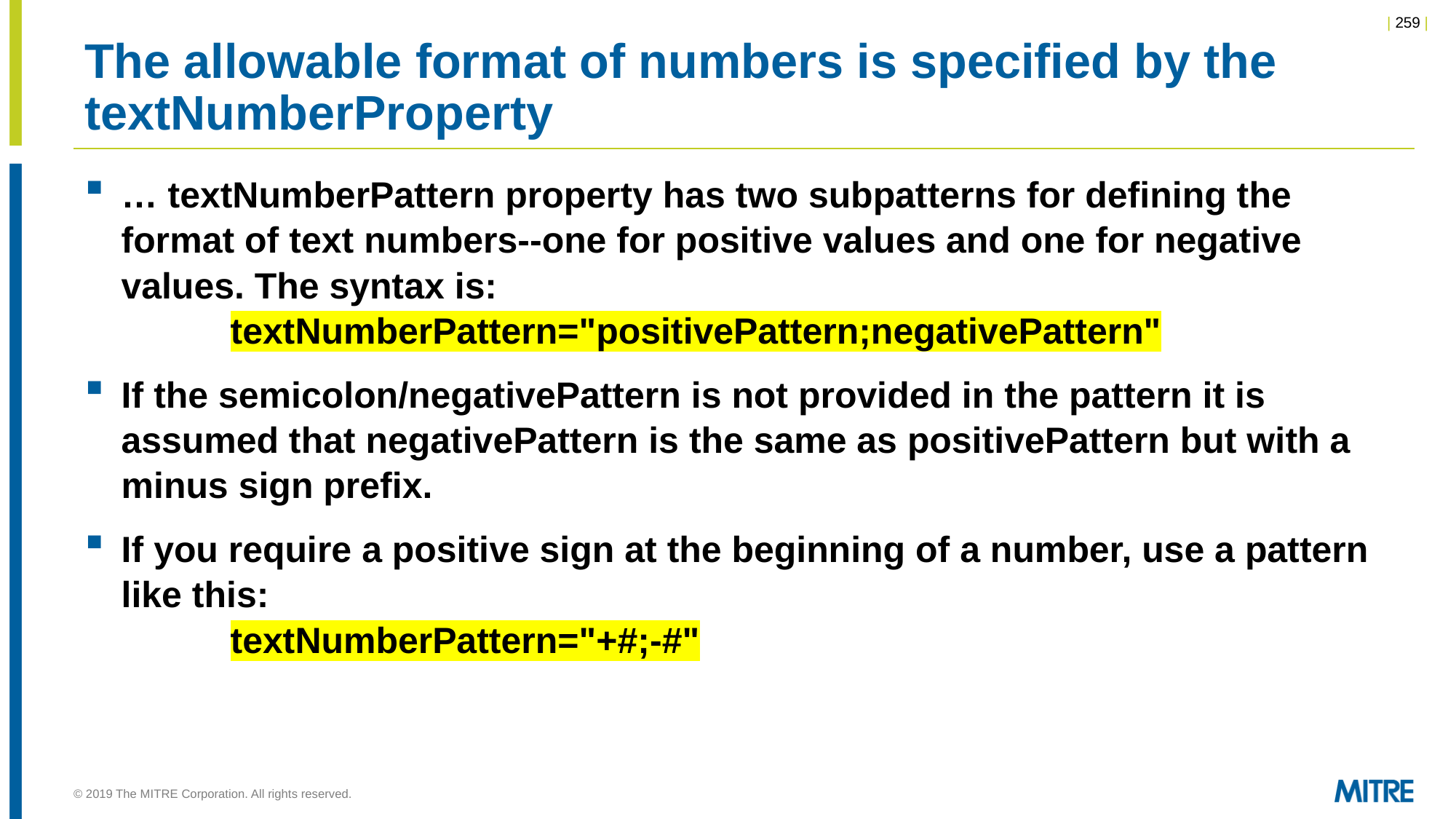

# The allowable format of numbers is specified by the textNumberProperty
… textNumberPattern property has two subpatterns for defining the format of text numbers--one for positive values and one for negative values. The syntax is:
 	textNumberPattern="positivePattern;negativePattern"
If the semicolon/negativePattern is not provided in the pattern it is assumed that negativePattern is the same as positivePattern but with a minus sign prefix.
If you require a positive sign at the beginning of a number, use a pattern like this:
	textNumberPattern="+#;-#"
© 2019 The MITRE Corporation. All rights reserved.